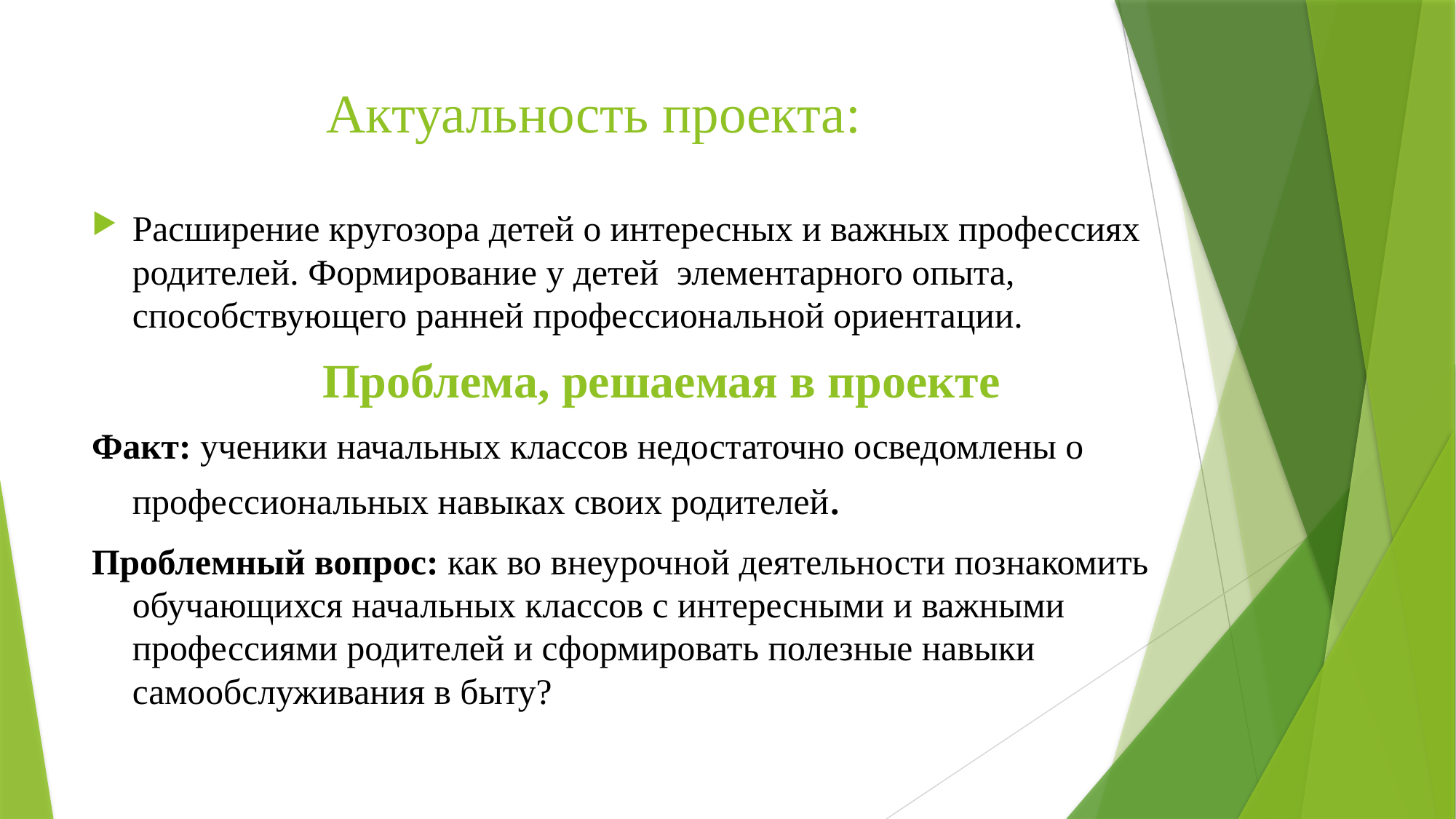

# Актуальность проекта:
Расширение кругозора детей о интересных и важных профессиях родителей. Формирование у детей  элементарного опыта, способствующего ранней профессиональной ориентации.
Проблема, решаемая в проекте
Факт: ученики начальных классов недостаточно осведомлены о профессиональных навыках своих родителей.
Проблемный вопрос: как во внеурочной деятельности познакомить обучающихся начальных классов с интересными и важными профессиями родителей и сформировать полезные навыки самообслуживания в быту?